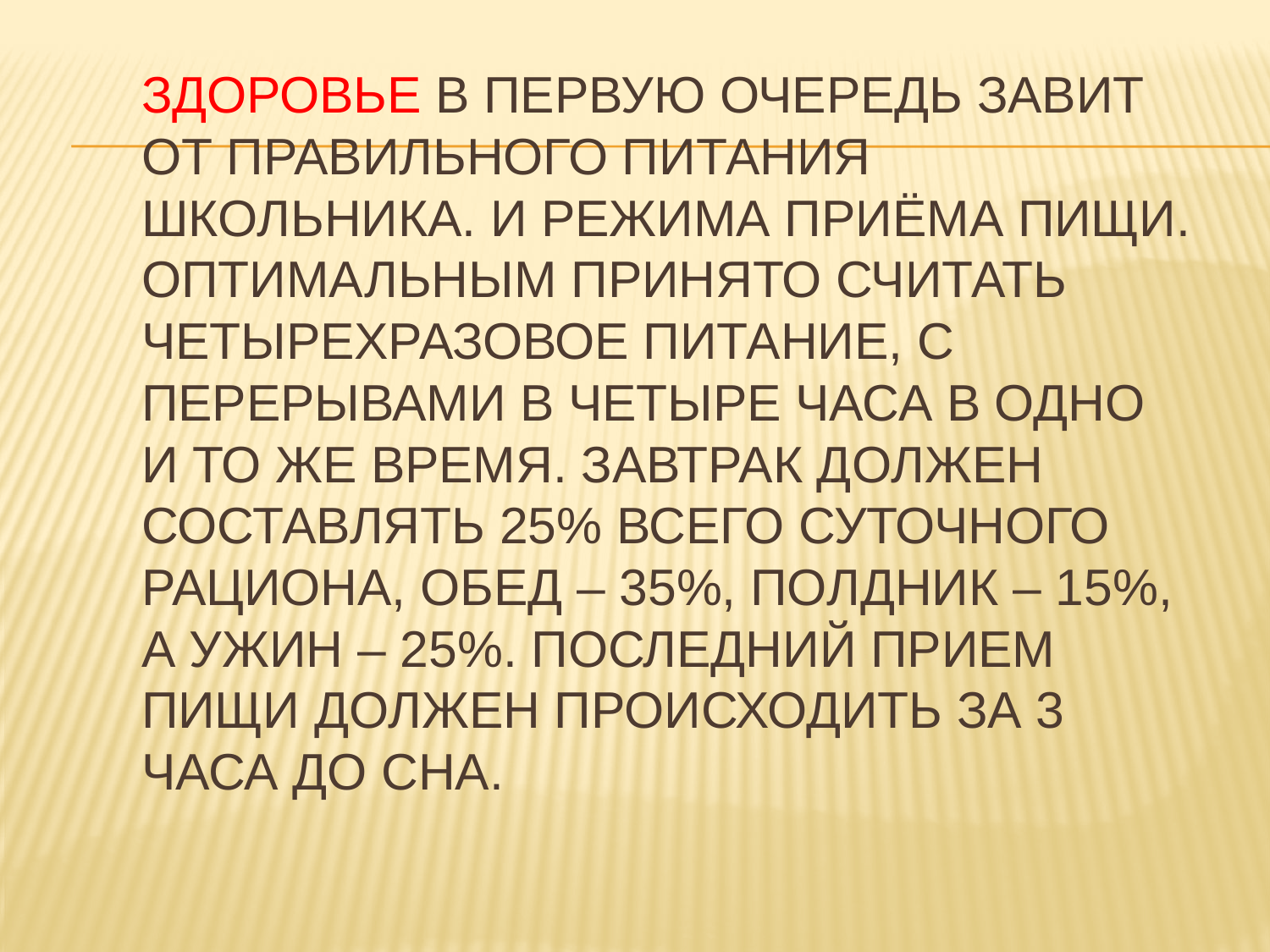

# Здоровье в первую очередь завит от правильного питания школьника. И режима приёма пищи. Оптимальным принято считать четырехразовое питание, с перерывами в четыре часа в одно и то же время. Завтрак должен составлять 25% всего суточного рациона, обед – 35%, полдник – 15%, а ужин – 25%. Последний прием пищи должен происходить за 3 часа до сна.